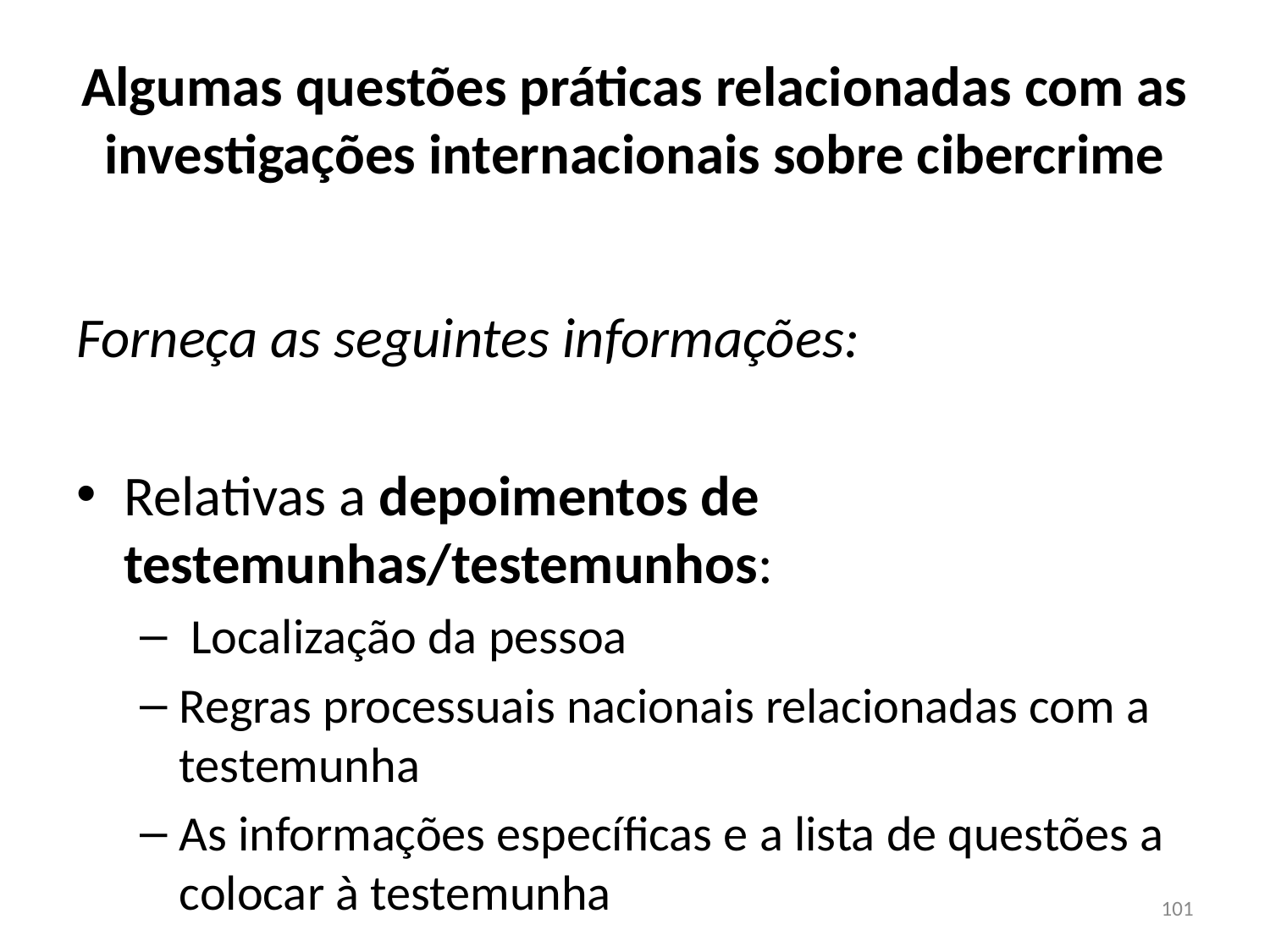

# Algumas questões práticas relacionadas com as investigações internacionais sobre cibercrime
Forneça as seguintes informações:

Relativas a depoimentos de testemunhas/testemunhos:
 Localização da pessoa
Regras processuais nacionais relacionadas com a testemunha
As informações específicas e a lista de questões a colocar à testemunha

101